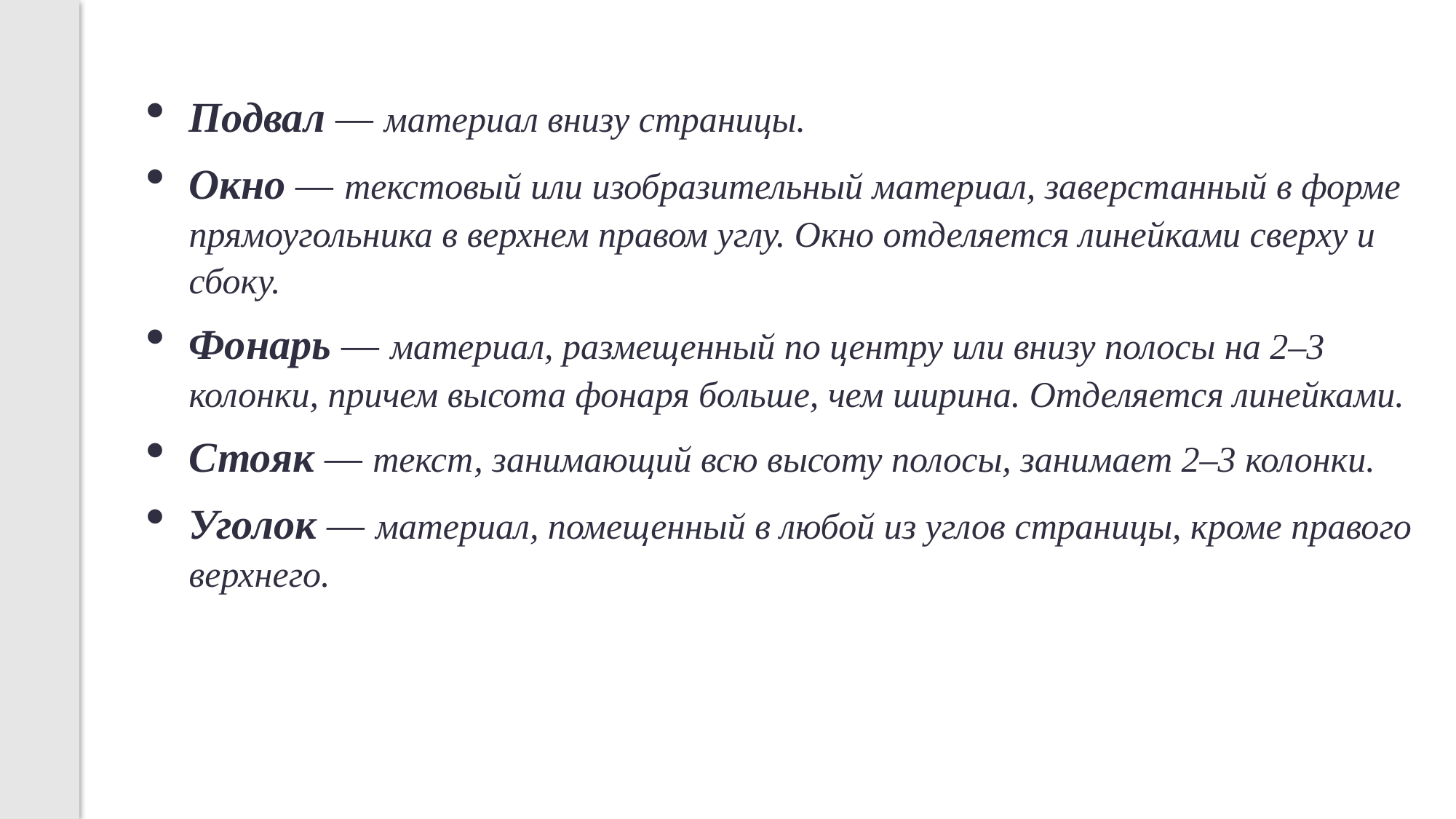

Подвал — материал внизу страницы.
Окно — текстовый или изобразительный материал, заверстанный в форме прямоугольника в верхнем правом углу. Окно отделяется линейками сверху и сбоку.
Фонарь — материал, размещенный по центру или внизу полосы на 2–3 колонки, причем высота фонаря больше, чем ширина. Отделяется линейками.
Стояк — текст, занимающий всю высоту полосы, занимает 2–3 колонки.
Уголок — материал, помещенный в любой из углов страницы, кроме правого верхнего.